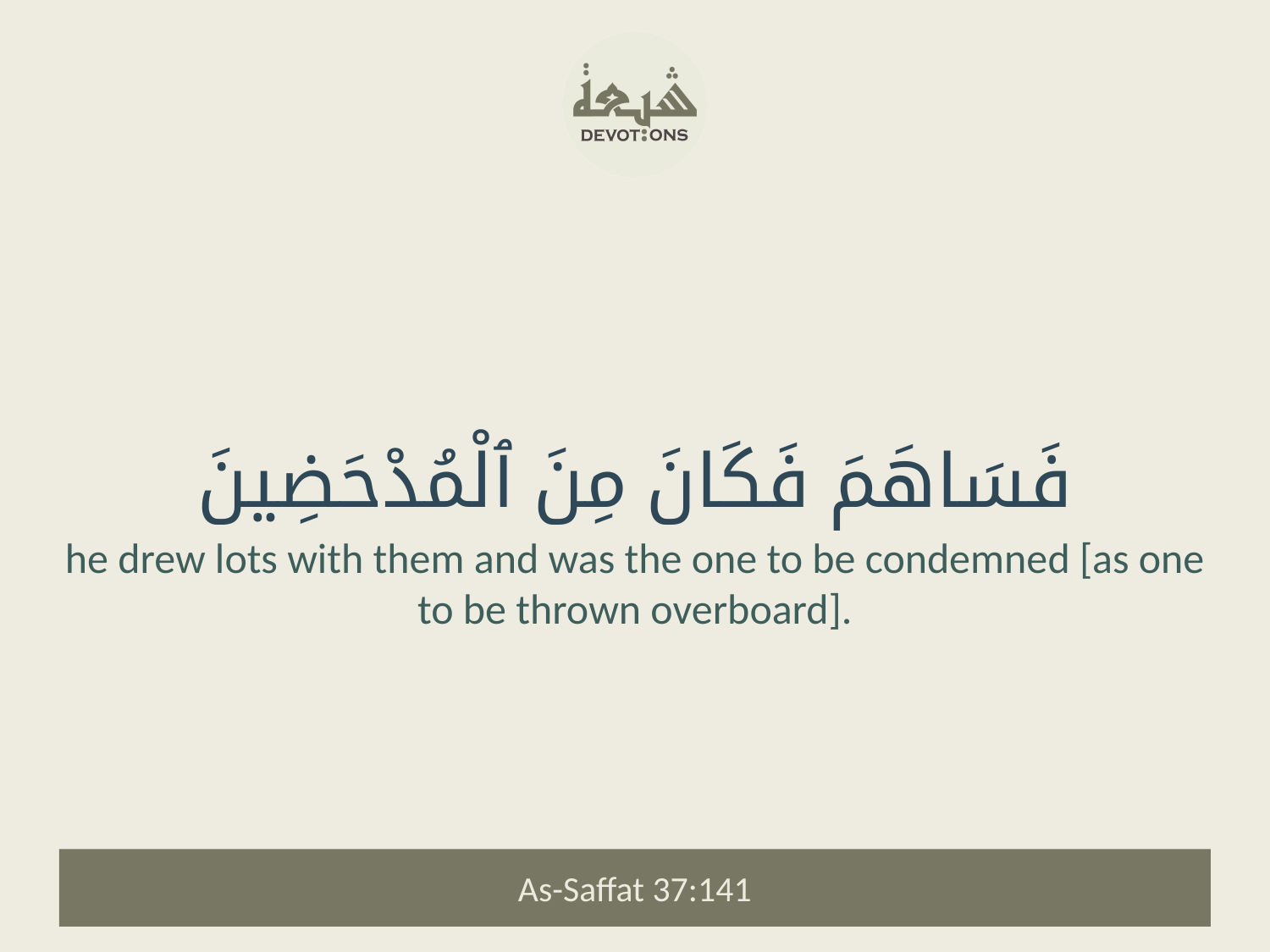

فَسَاهَمَ فَكَانَ مِنَ ٱلْمُدْحَضِينَ
he drew lots with them and was the one to be condemned [as one to be thrown overboard].
As-Saffat 37:141